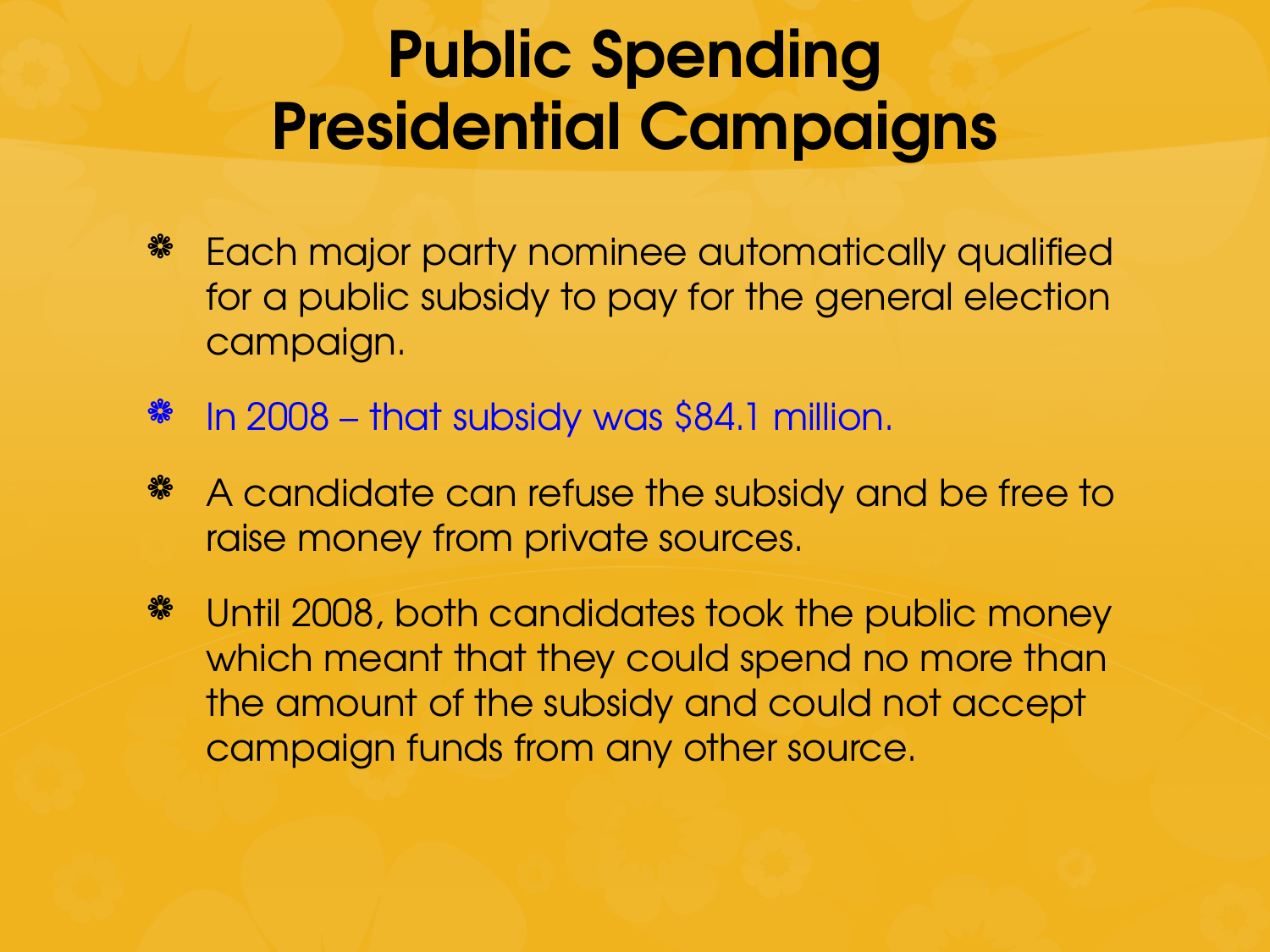

# Public Spending Presidential Campaigns
Each major party nominee automatically qualified for a public subsidy to pay for the general election campaign.
In 2008 – that subsidy was $84.1 million.
A candidate can refuse the subsidy and be free to raise money from private sources.
Until 2008, both candidates took the public money which meant that they could spend no more than the amount of the subsidy and could not accept campaign funds from any other source.